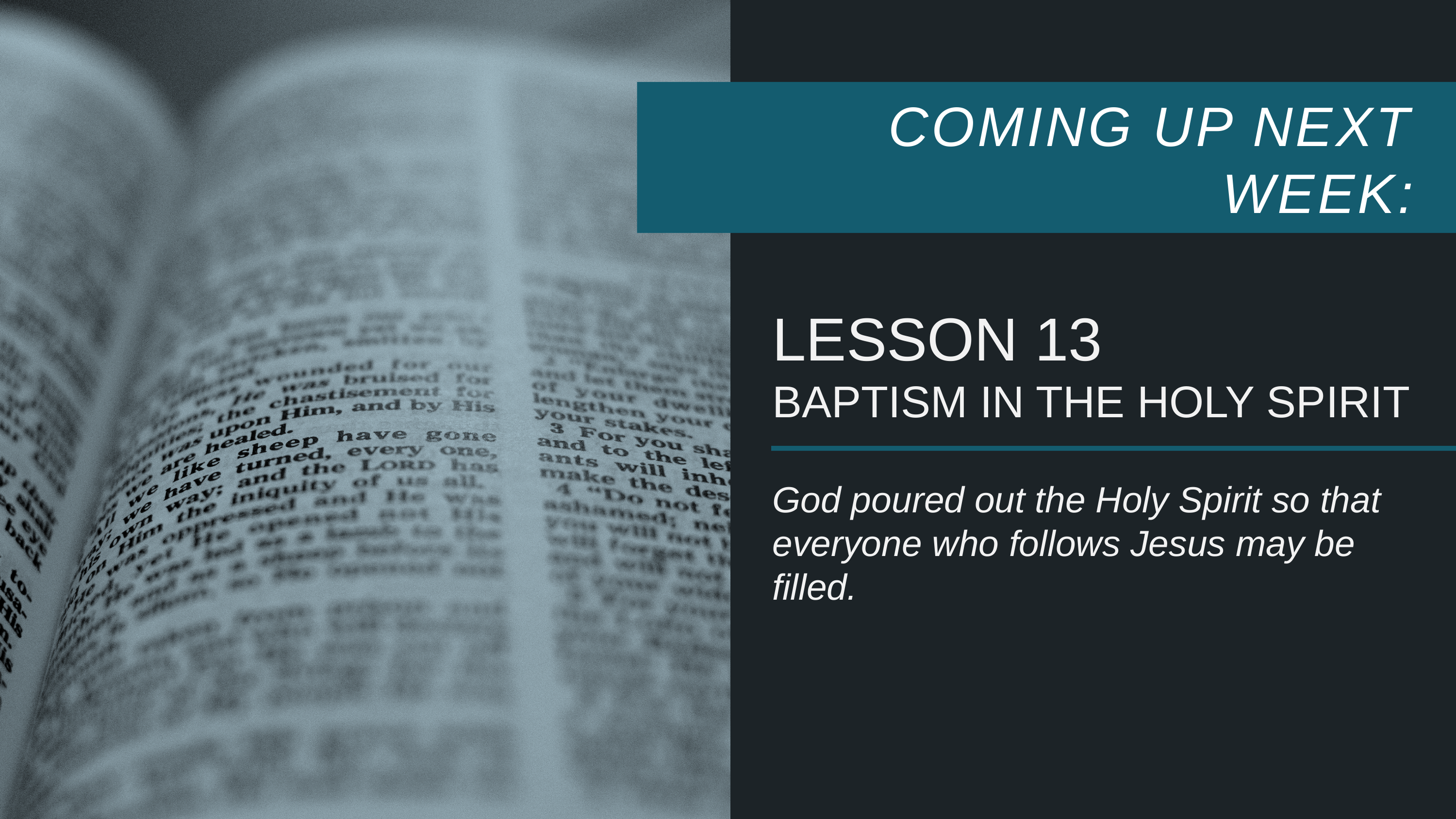

LESSON 13
BAPTISM IN THE HOLY SPIRIT
God poured out the Holy Spirit so that everyone who follows Jesus may be filled.